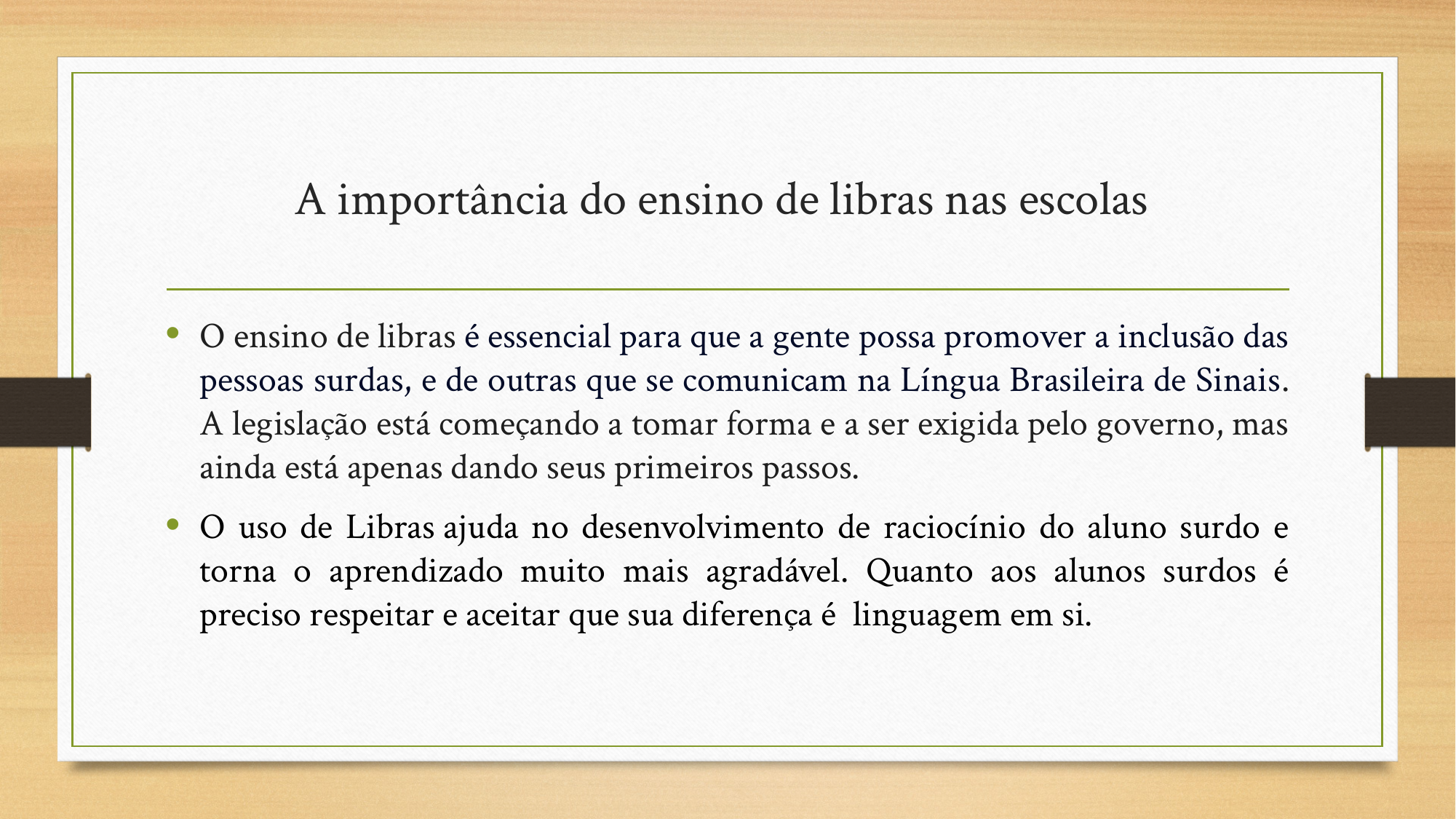

# A importância do ensino de libras nas escolas
O ensino de libras é essencial para que a gente possa promover a inclusão das pessoas surdas, e de outras que se comunicam na Língua Brasileira de Sinais. A legislação está começando a tomar forma e a ser exigida pelo governo, mas ainda está apenas dando seus primeiros passos.
O uso de Libras ajuda no desenvolvimento de raciocínio do aluno surdo e torna o aprendizado muito mais agradável. Quanto aos alunos surdos é preciso respeitar e aceitar que sua diferença é  linguagem em si.